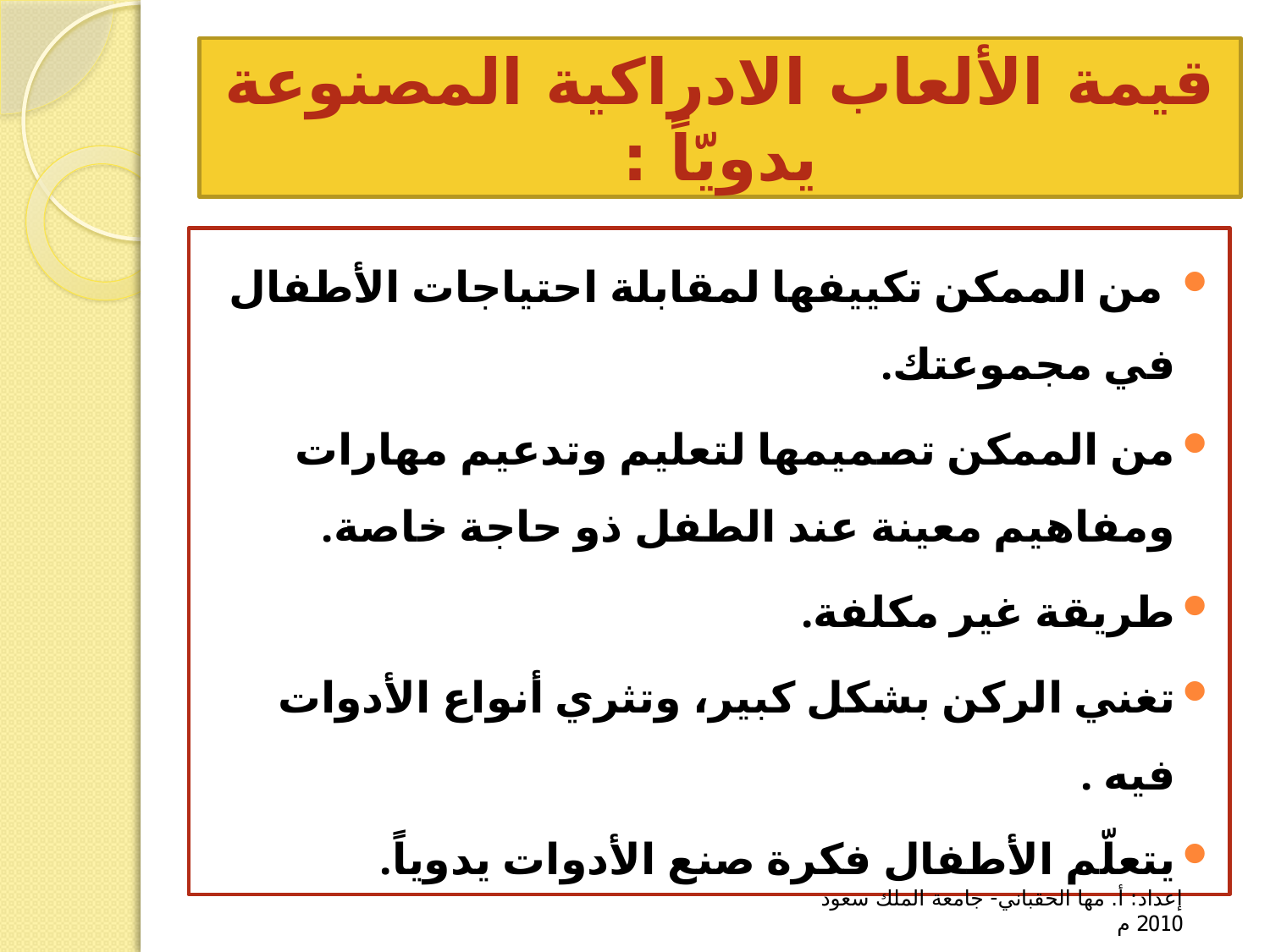

# قيمة الألعاب الادراكية المصنوعة يدويّاً :
 من الممكن تكييفها لمقابلة احتياجات الأطفال في مجموعتك.
من الممكن تصميمها لتعليم وتدعيم مهارات ومفاهيم معينة عند الطفل ذو حاجة خاصة.
طريقة غير مكلفة.
تغني الركن بشكل كبير، وتثري أنواع الأدوات فيه .
يتعلّم الأطفال فكرة صنع الأدوات يدوياً.

إعداد: أ. مها الحقباني- جامعة الملك سعود 2010 م